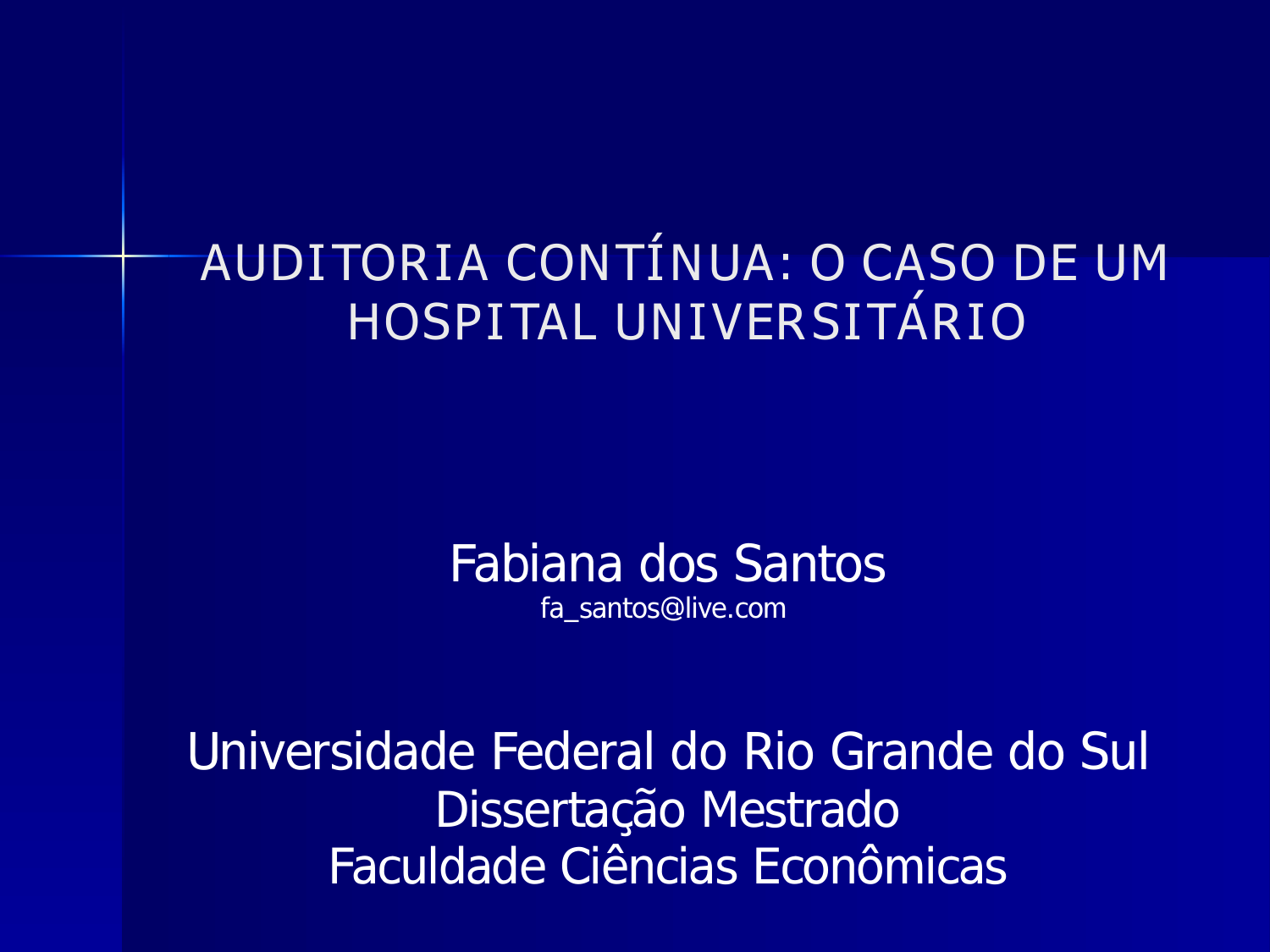

# AUDITORIA CONTÍNUA: O CASO DE UM HOSPITAL UNIVERSITÁRIO
Fabiana dos Santos
fa_santos@live.com

Universidade Federal do Rio Grande do Sul
Dissertação Mestrado
Faculdade Ciências Econômicas